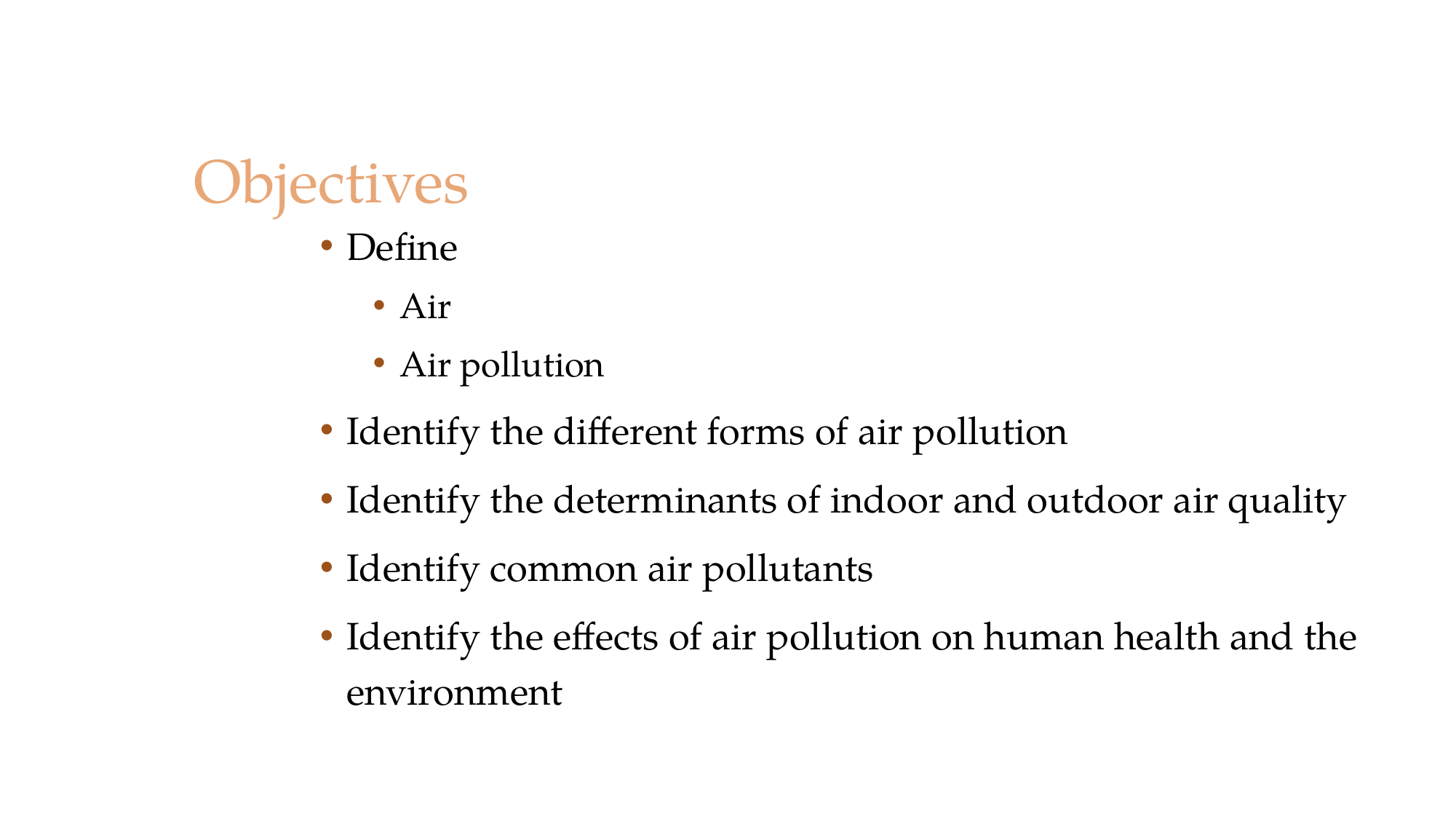

Dr. IEcheverry, CAMS, KSU, 2nd3637
2
# Objectives
Define
Air
Air pollution
Identify the different forms of air pollution
Identify the determinants of indoor and outdoor air quality
Identify common air pollutants
Identify the effects of air pollution on human health and the environment